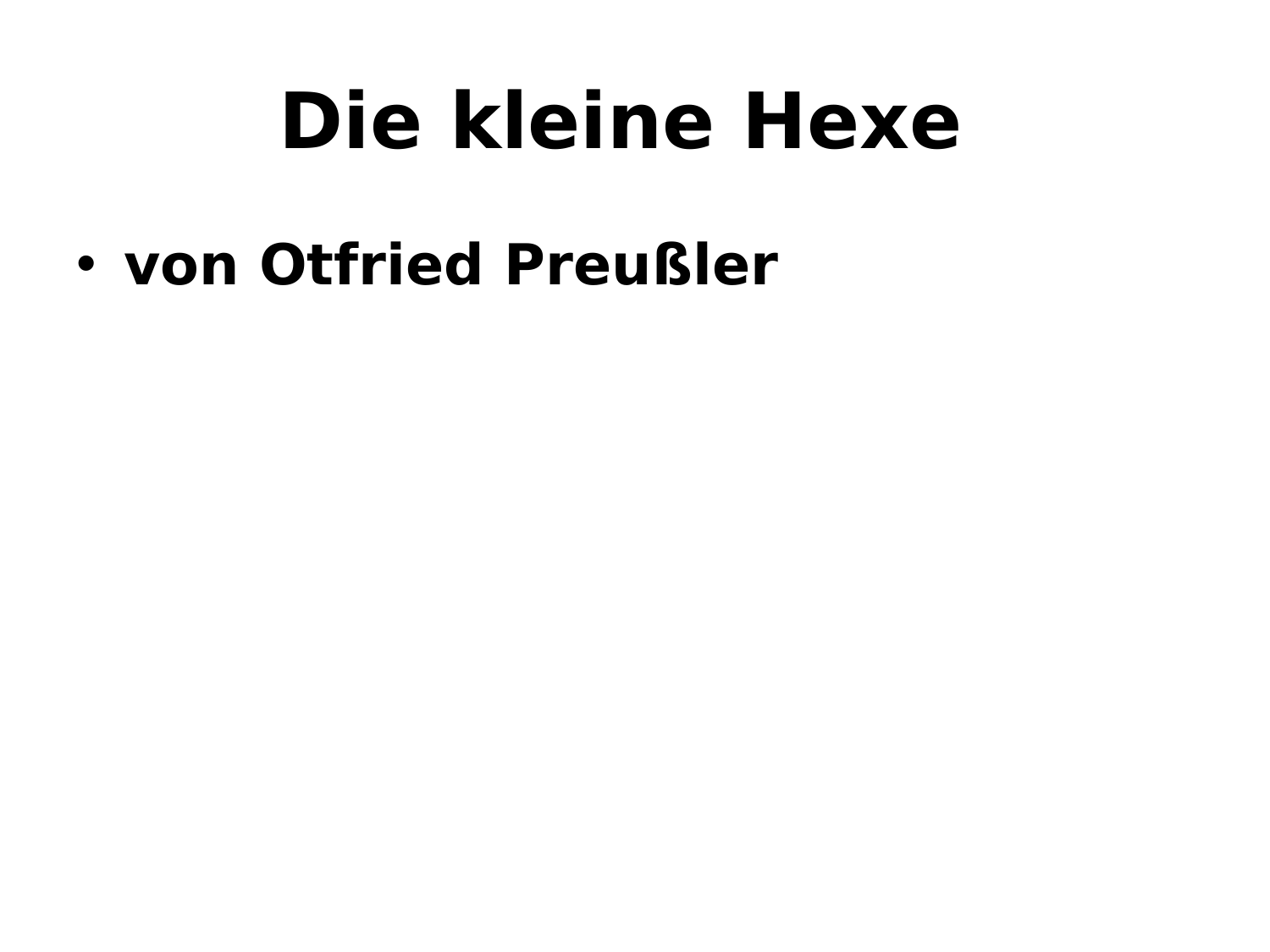

# Die kleine Hexe
von Otfried Preußler